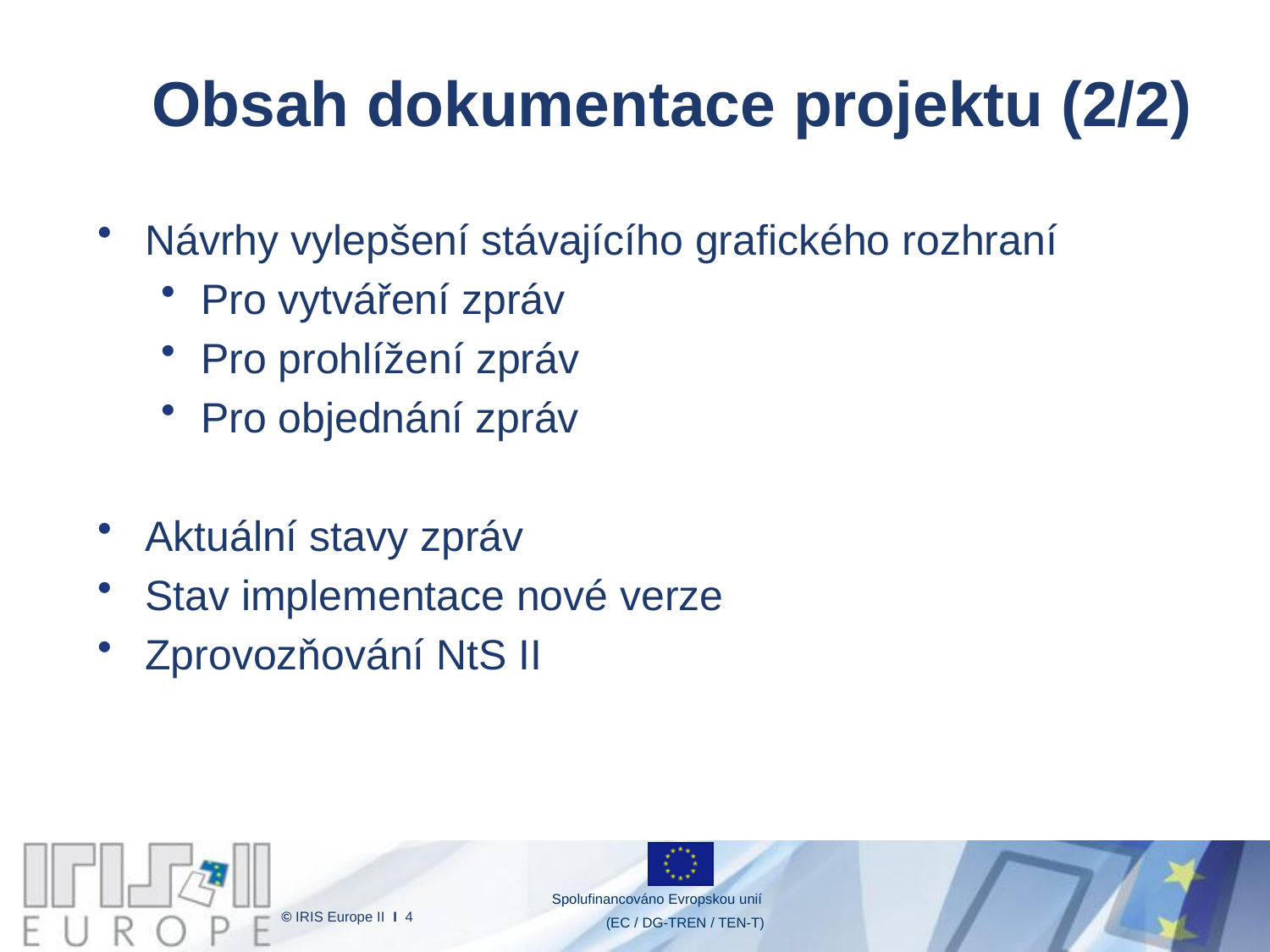

Obsah dokumentace projektu (2/2)
Návrhy vylepšení stávajícího grafického rozhraní
Pro vytváření zpráv
Pro prohlížení zpráv
Pro objednání zpráv

Aktuální stavy zpráv
Stav implementace nové verze
Zprovozňování NtS II